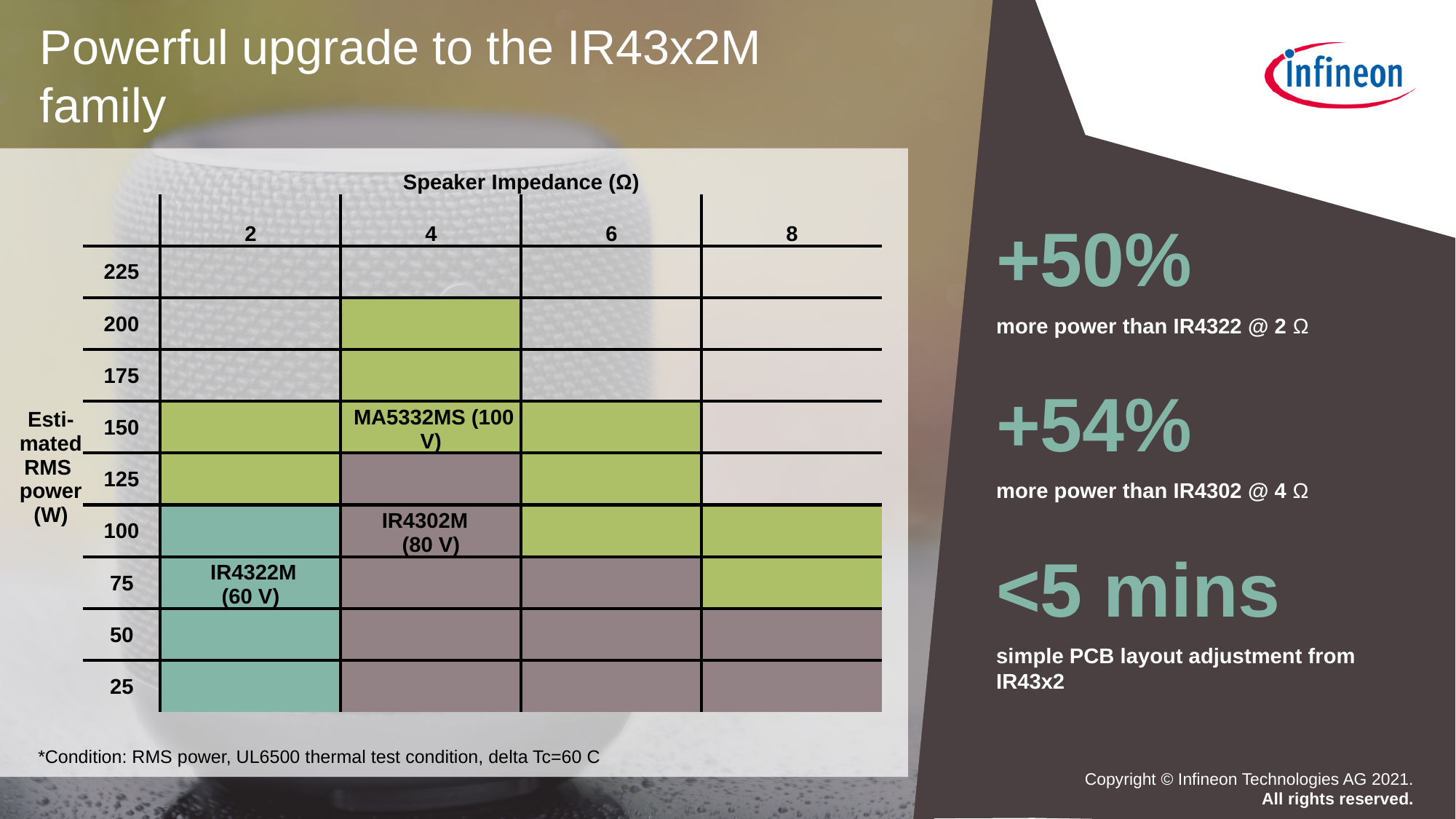

Powerful upgrade to the IR43x2M family

|  |  | Speaker Impedance (Ω) |  |  |  |
| --- | --- | --- | --- | --- | --- |
|  |  | 2 | 4 | 6 | 8 |
| Esti-mated RMS power (W) | 225 |  |  |  |  |
|  | 200 |  |  |  |  |
|  | 175 |  |  |  |  |
|  | 150 |  | MA5332MS (100 V) |  |  |
|  | 125 |  |  |  |  |
|  | 100 |  | IR4302M (80 V) |  |  |
|  | 75 | IR4322M (60 V) |  |  |  |
|  | 50 |  |  |  |  |
|  | 25 |  |  |  |  |
*Condition: RMS power, UL6500 thermal test condition, delta Tc=60 C
+50%
more power than IR4322 @ 2 Ω
+54%
more power than IR4302 @ 4 Ω
<5 mins
simple PCB layout adjustment from IR43x2